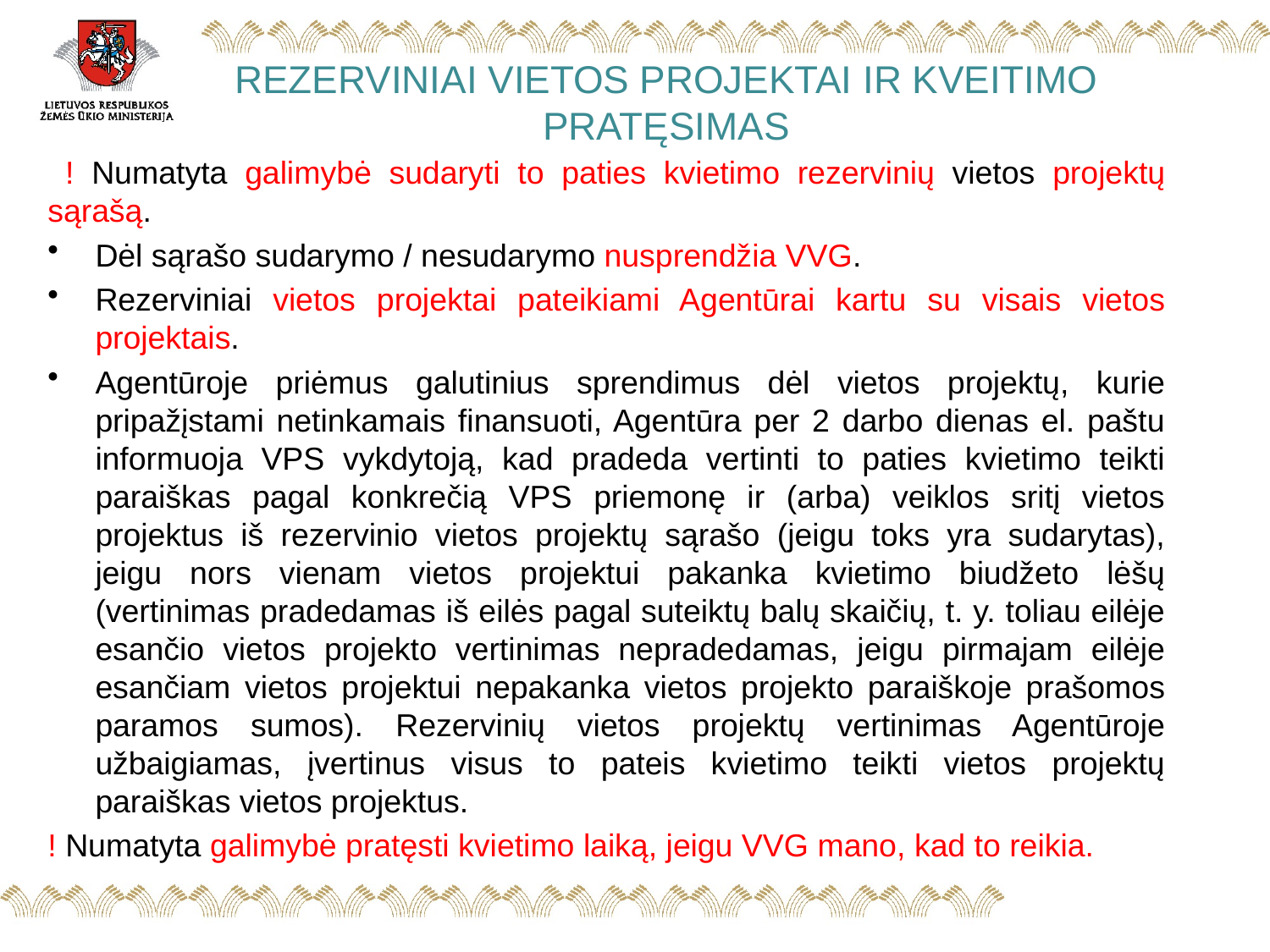

# REZERVINIAI VIETOS PROJEKTAI IR KVEITIMO PRATĘSIMAS
 ! Numatyta galimybė sudaryti to paties kvietimo rezervinių vietos projektų sąrašą.
Dėl sąrašo sudarymo / nesudarymo nusprendžia VVG.
Rezerviniai vietos projektai pateikiami Agentūrai kartu su visais vietos projektais.
Agentūroje priėmus galutinius sprendimus dėl vietos projektų, kurie pripažįstami netinkamais finansuoti, Agentūra per 2 darbo dienas el. paštu informuoja VPS vykdytoją, kad pradeda vertinti to paties kvietimo teikti paraiškas pagal konkrečią VPS priemonę ir (arba) veiklos sritį vietos projektus iš rezervinio vietos projektų sąrašo (jeigu toks yra sudarytas), jeigu nors vienam vietos projektui pakanka kvietimo biudžeto lėšų (vertinimas pradedamas iš eilės pagal suteiktų balų skaičių, t. y. toliau eilėje esančio vietos projekto vertinimas nepradedamas, jeigu pirmajam eilėje esančiam vietos projektui nepakanka vietos projekto paraiškoje prašomos paramos sumos). Rezervinių vietos projektų vertinimas Agentūroje užbaigiamas, įvertinus visus to pateis kvietimo teikti vietos projektų paraiškas vietos projektus.
! Numatyta galimybė pratęsti kvietimo laiką, jeigu VVG mano, kad to reikia.